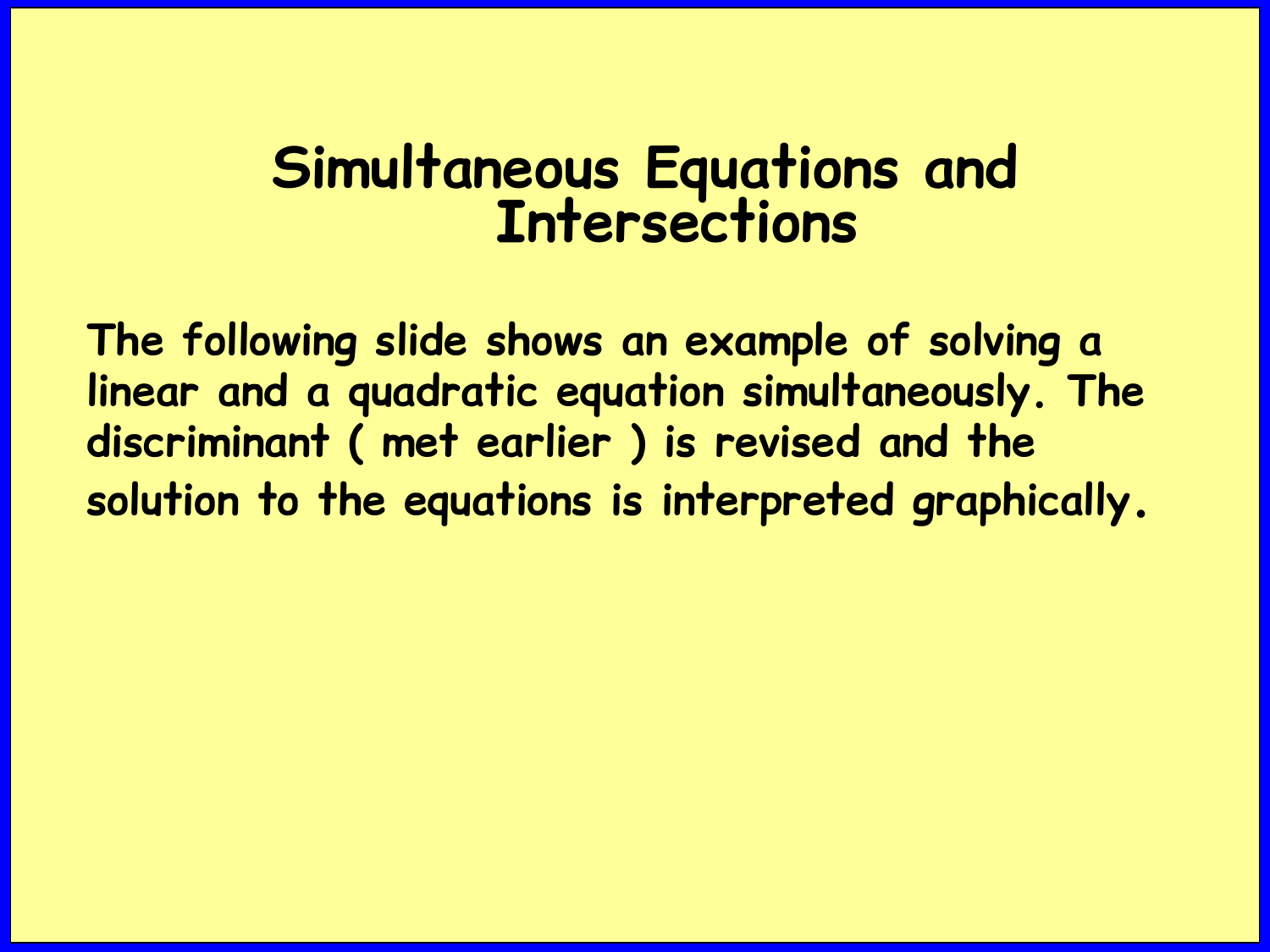

Simultaneous Equations and Intersections
The following slide shows an example of solving a linear and a quadratic equation simultaneously. The discriminant ( met earlier ) is revised and the solution to the equations is interpreted graphically.